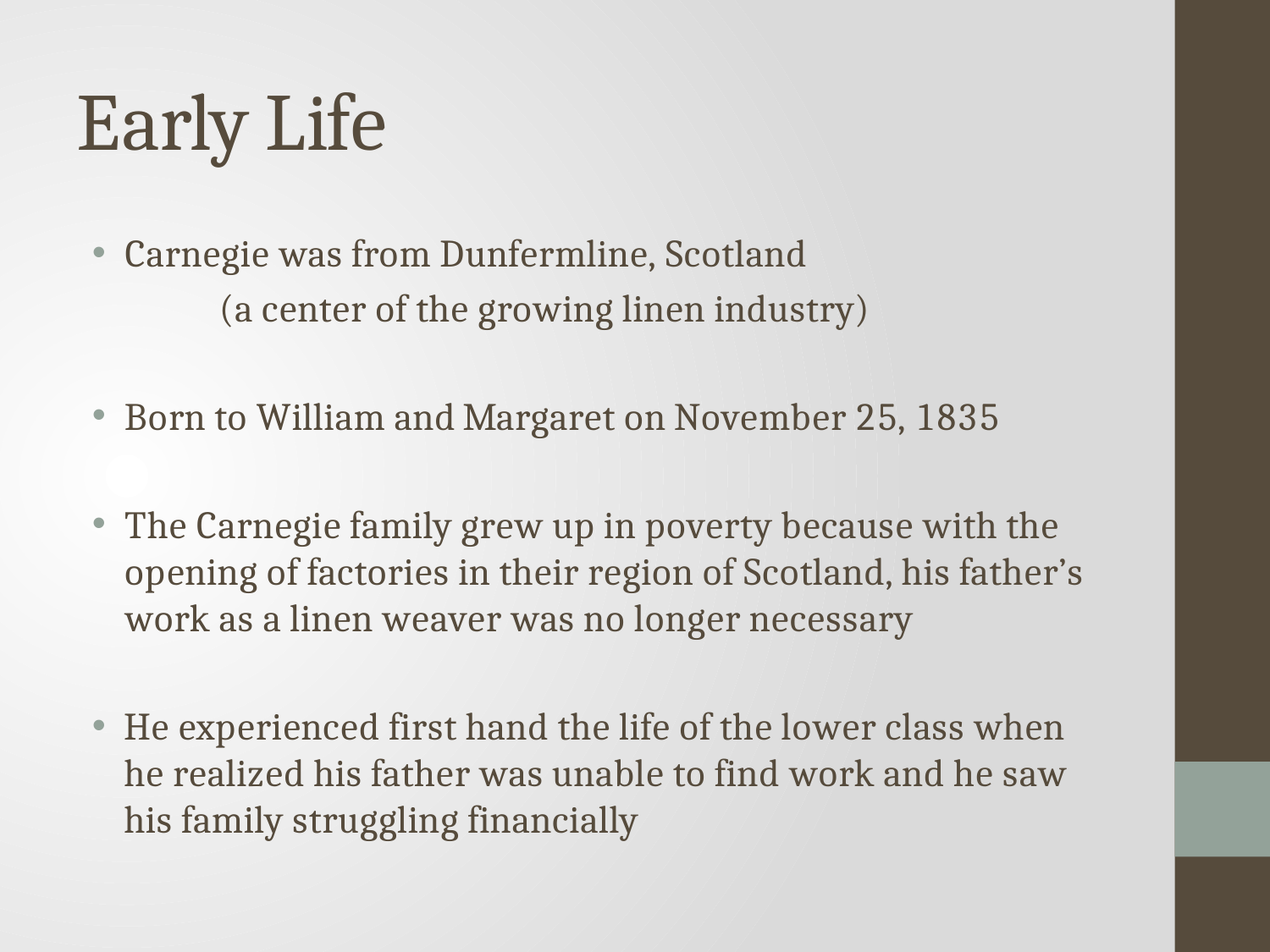

# Early Life
Carnegie was from Dunfermline, Scotland
	(a center of the growing linen industry)

Born to William and Margaret on November 25, 1835

The Carnegie family grew up in poverty because with the opening of factories in their region of Scotland, his father’s work as a linen weaver was no longer necessary

He experienced first hand the life of the lower class when he realized his father was unable to find work and he saw his family struggling financially